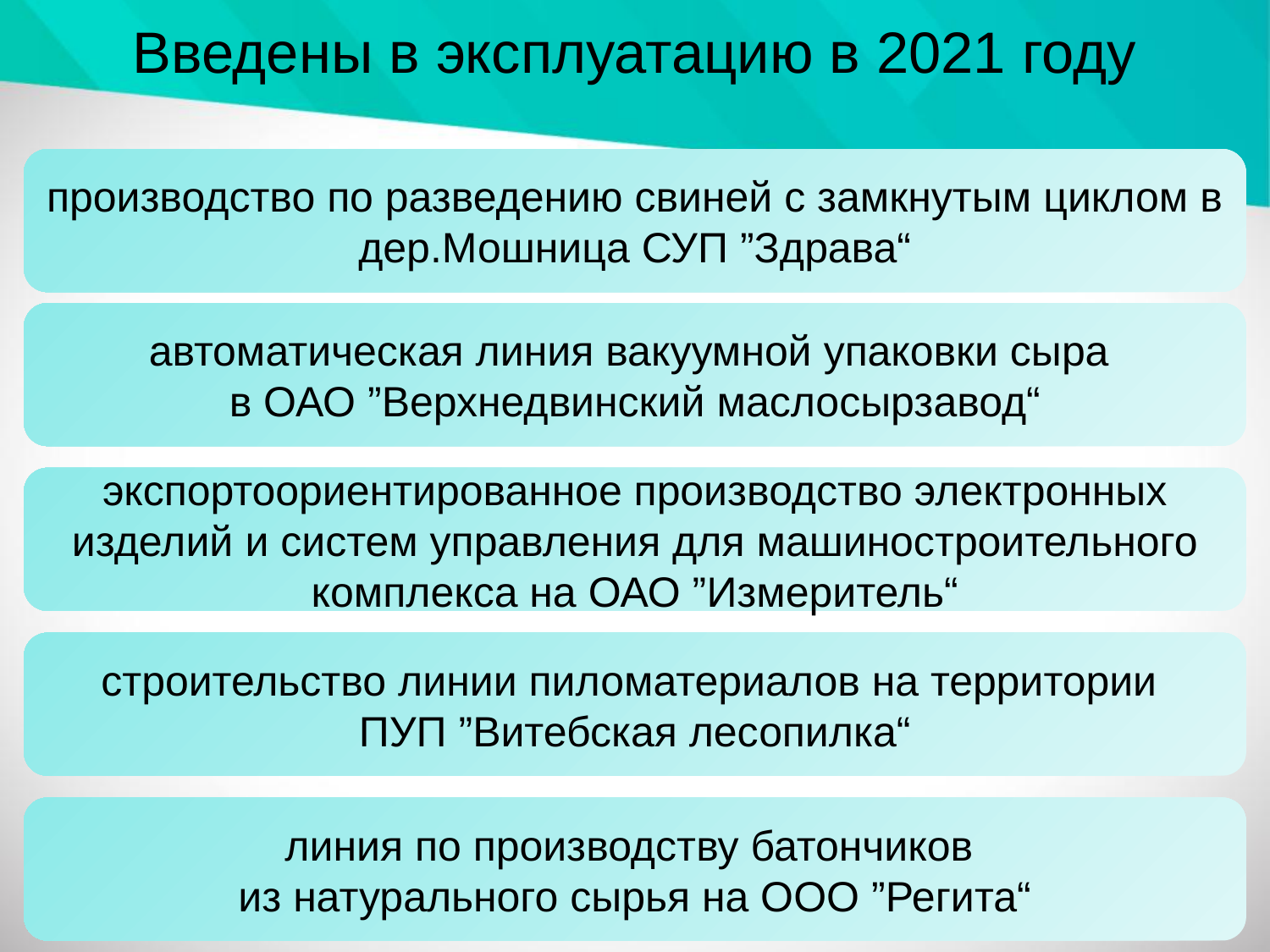

Введены в эксплуатацию в 2021 году
производство по разведению свиней с замкнутым циклом в дер.Мошница СУП ”Здрава“
автоматическая линия вакуумной упаковки сыра
в ОАО ”Верхнедвинский маслосырзавод“
экспортоориентированное производство электронных изделий и систем управления для машиностроительного комплекса на ОАО ”Измеритель“
строительство линии пиломатериалов на территории
ПУП ”Витебская лесопилка“
линия по производству батончиков
из натурального сырья на ООО ”Регита“
25